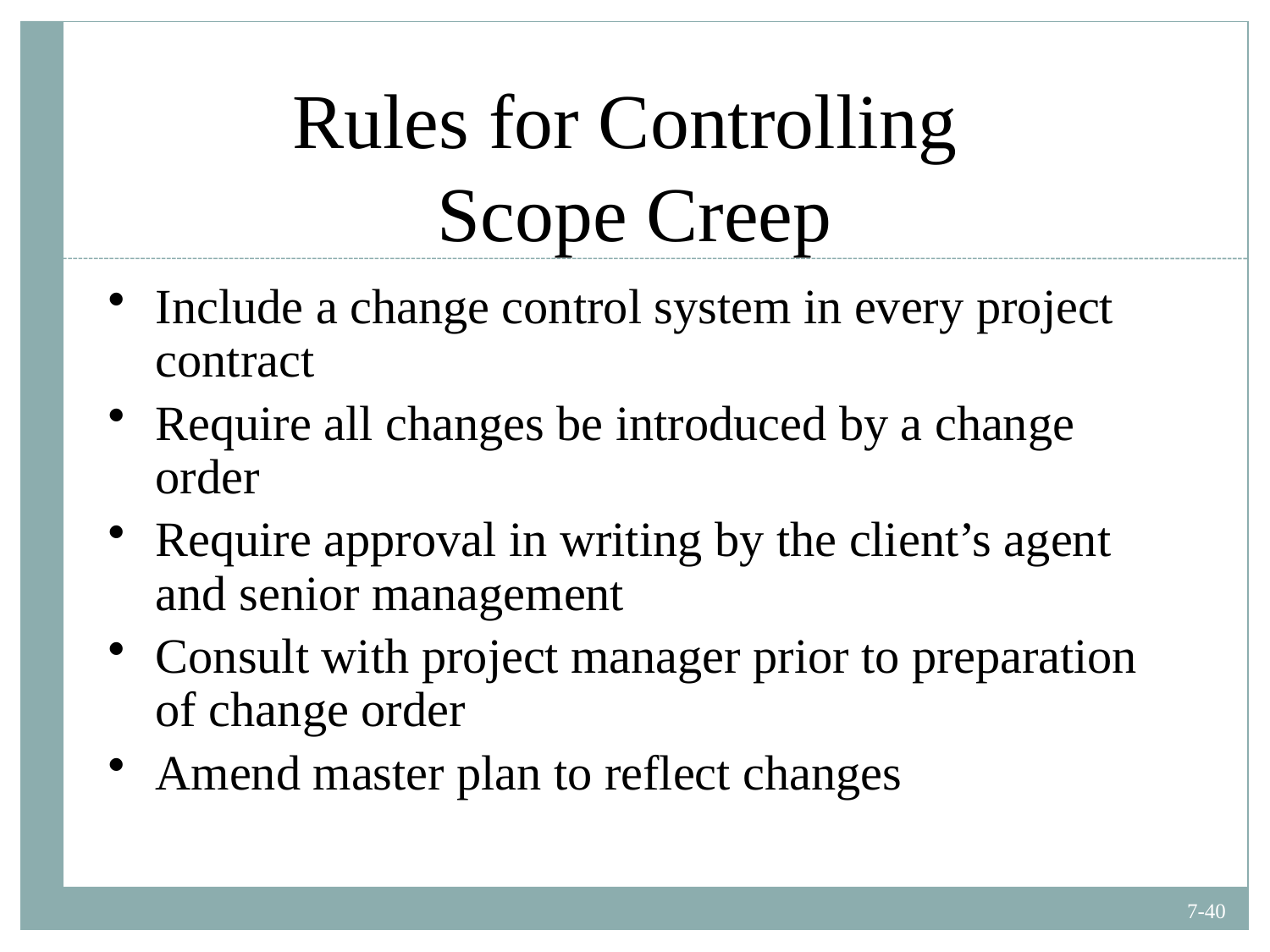

# Rules for Controlling Scope Creep
Include a change control system in every project contract
Require all changes be introduced by a change order
Require approval in writing by the client’s agent and senior management
Consult with project manager prior to preparation of change order
Amend master plan to reflect changes